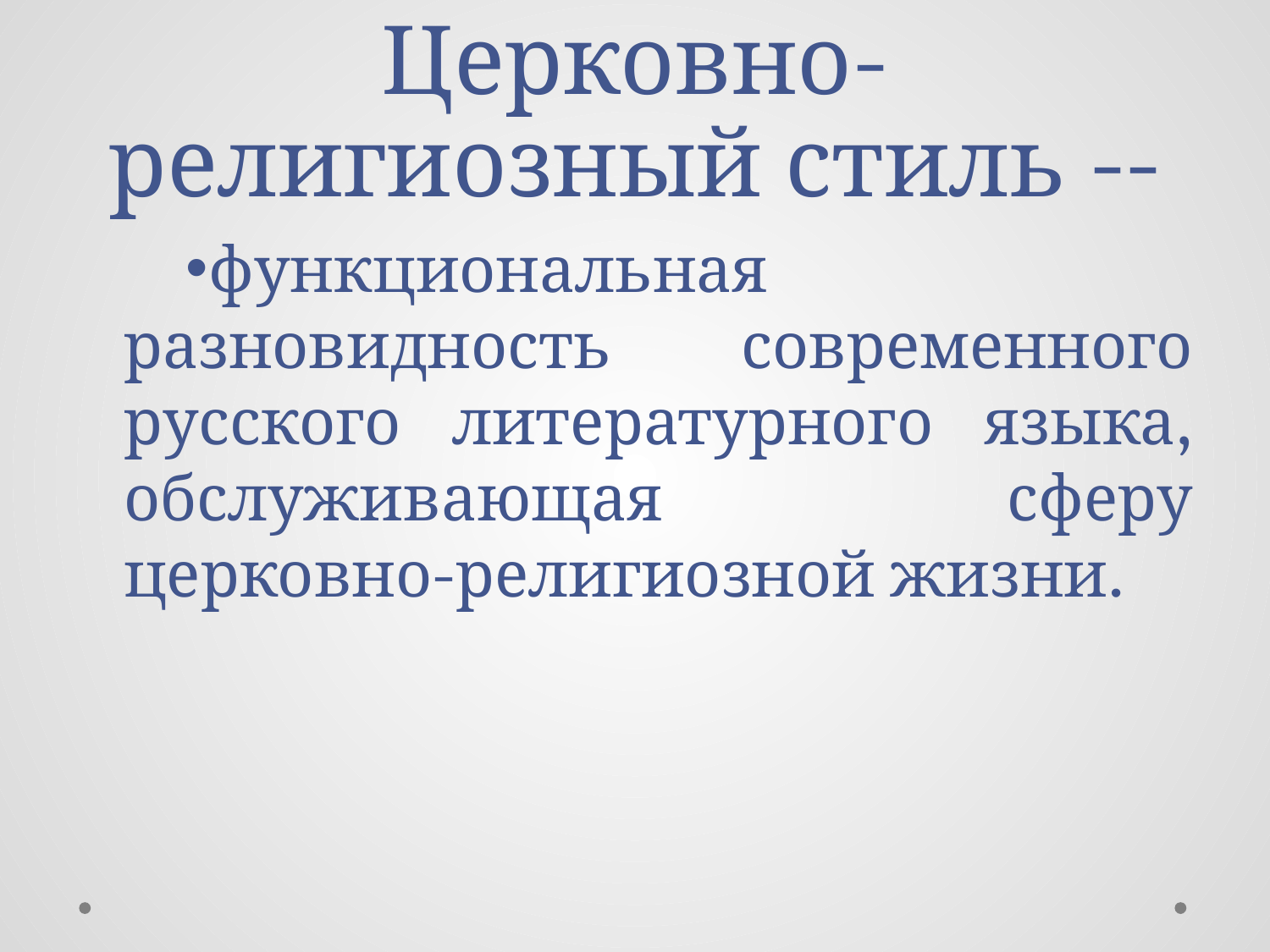

# Церковно-религиозный стиль --
функциональная разновидность современного русского литературного языка, обслуживающая сферу церковно-религиозной жизни.